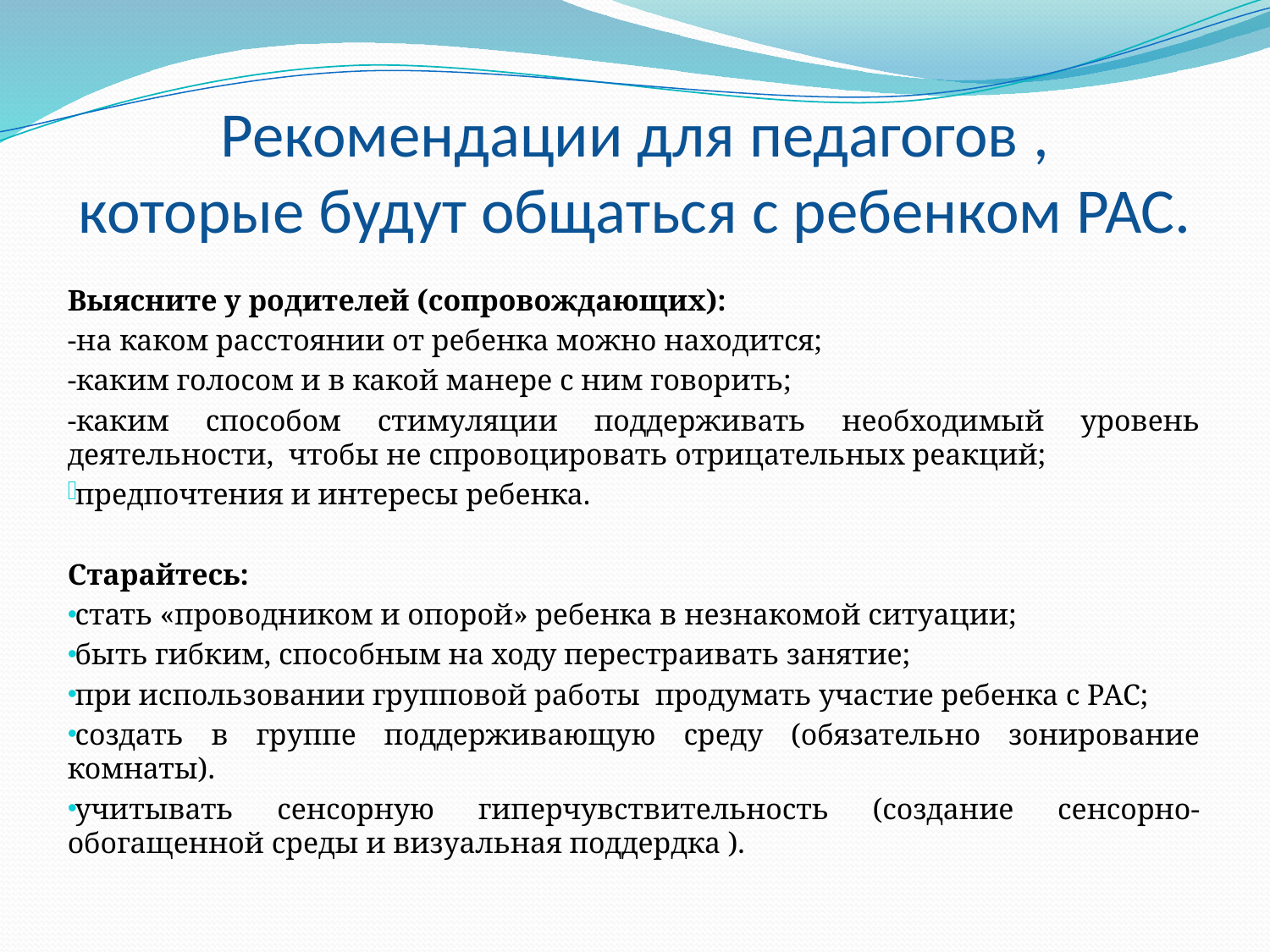

# Рекомендации для педагогов , которые будут общаться с ребенком РАС.
Выясните у родителей (сопровождающих):
-на каком расстоянии от ребенка можно находится;
-каким голосом и в какой манере с ним говорить;
-каким способом стимуляции поддерживать необходимый уровень деятельности,  чтобы не спровоцировать отрицательных реакций;
предпочтения и интересы ребенка.

Старайтесь:
стать «проводником и опорой» ребенка в незнакомой ситуации;
быть гибким, способным на ходу перестраивать занятие;
при использовании групповой работы  продумать участие ребенка с РАС;
создать в группе поддерживающую среду (обязательно зонирование комнаты).
учитывать сенсорную гиперчувствительность (создание сенсорно-обогащенной среды и визуальная поддердка ).